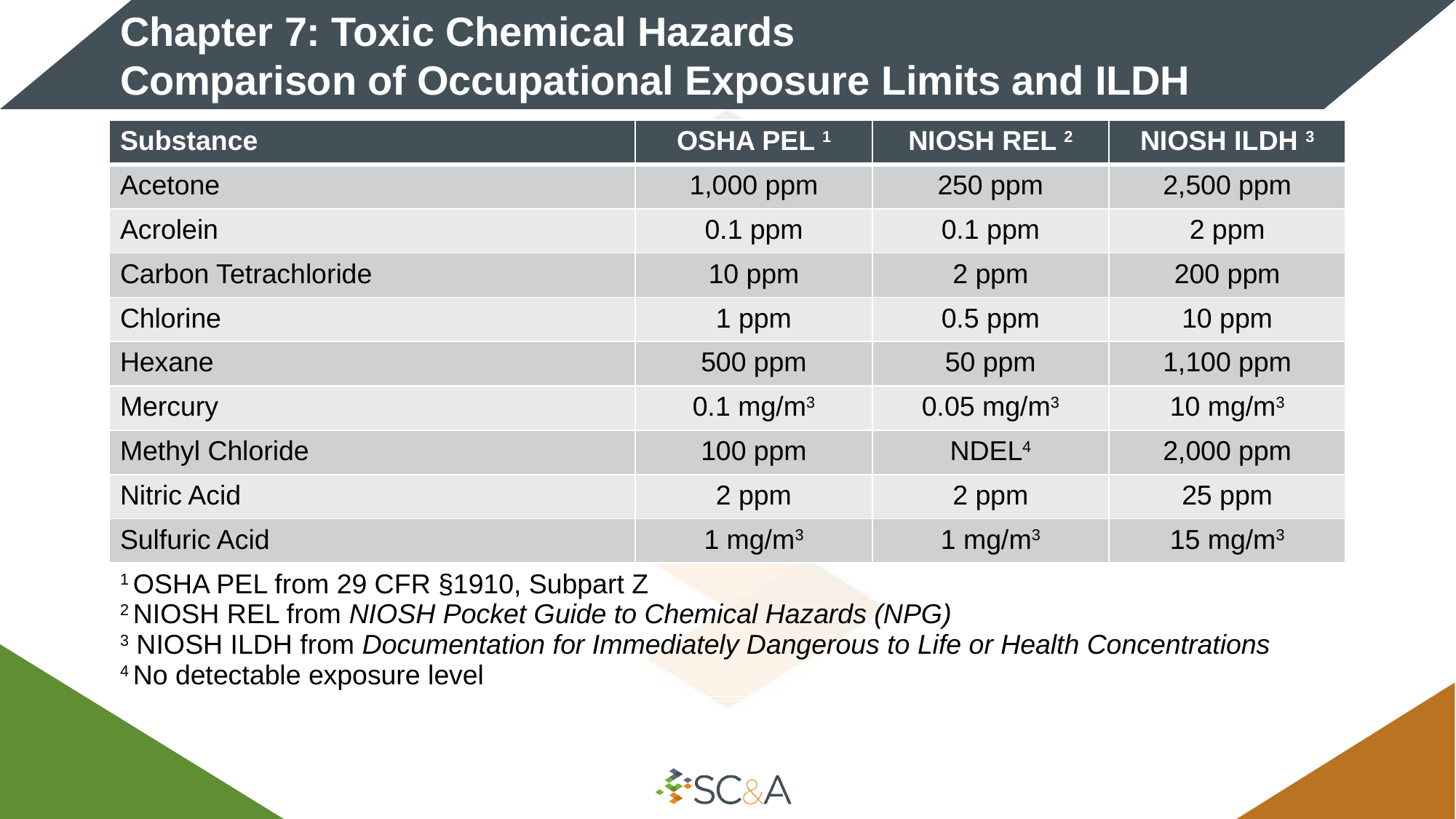

# Chapter 7: Toxic Chemical Hazards Comparison of Occupational Exposure Limits and ILDH
| Substance | OSHA PEL 1 | NIOSH REL 2 | NIOSH ILDH 3 |
| --- | --- | --- | --- |
| Acetone | 1,000 ppm | 250 ppm | 2,500 ppm |
| Acrolein | 0.1 ppm | 0.1 ppm | 2 ppm |
| Carbon Tetrachloride | 10 ppm | 2 ppm | 200 ppm |
| Chlorine | 1 ppm | 0.5 ppm | 10 ppm |
| Hexane | 500 ppm | 50 ppm | 1,100 ppm |
| Mercury | 0.1 mg/m3 | 0.05 mg/m3 | 10 mg/m3 |
| Methyl Chloride | 100 ppm | NDEL4 | 2,000 ppm |
| Nitric Acid | 2 ppm | 2 ppm | 25 ppm |
| Sulfuric Acid | 1 mg/m3 | 1 mg/m3 | 15 mg/m3 |
| 1 OSHA PEL from 29 CFR §1910, Subpart Z 2 NIOSH REL from NIOSH Pocket Guide to Chemical Hazards (NPG) 3 NIOSH ILDH from Documentation for Immediately Dangerous to Life or Health Concentrations 4 No detectable exposure level |  |  |  |